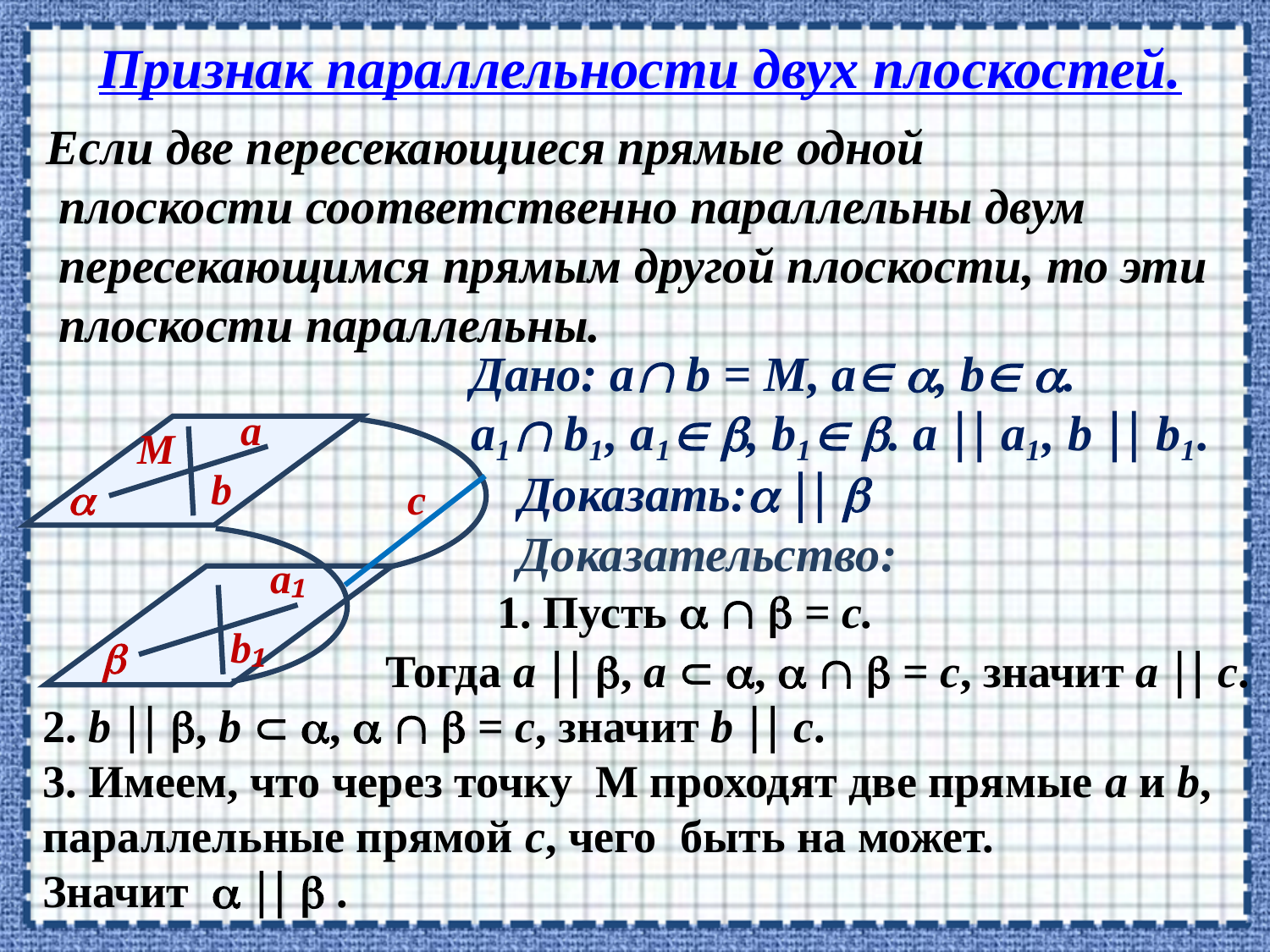

Признак параллельности двух плоскостей.
Если две пересекающиеся прямые одной
 плоскости соответственно параллельны двум
 пересекающимся прямым другой плоскости, то эти
 плоскости параллельны.
Дано: а∩ b = M, a∈ α, b∈ α.
a₁∩ b₁, a₁∈ β, b₁∈ β. a || a₁, b || b₁.
а

M

Доказать:α || β
b
α
c
Доказательство:

а₁

1. Пусть α ∩ β = с.
b₁
β
                              Тогда а || β, а ⊂ α, α ∩ β = с, значит а || с.
2. b || β, b ⊂ α, α ∩ β = с, значит b || с.
3. Имеем, что через точку  М проходят две прямые а и b, параллельные прямой с, чего  быть на может.
Значит  α || β .